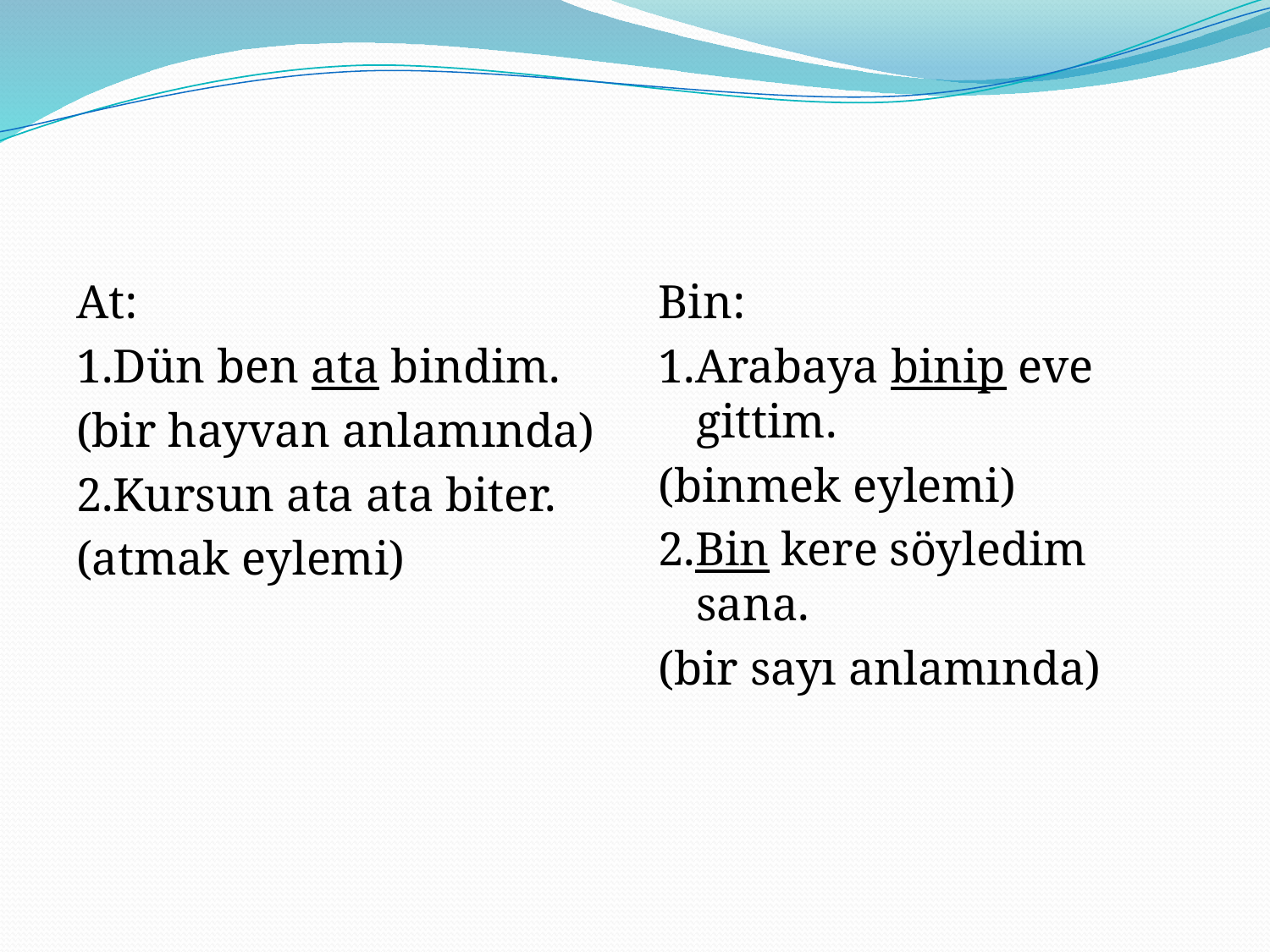

#
At:
1.Dün ben ata bindim.
(bir hayvan anlamında)
2.Kursun ata ata biter.
(atmak eylemi)
Bin:
1.Arabaya binip eve gittim.
(binmek eylemi)
2.Bin kere söyledim sana.
(bir sayı anlamında)